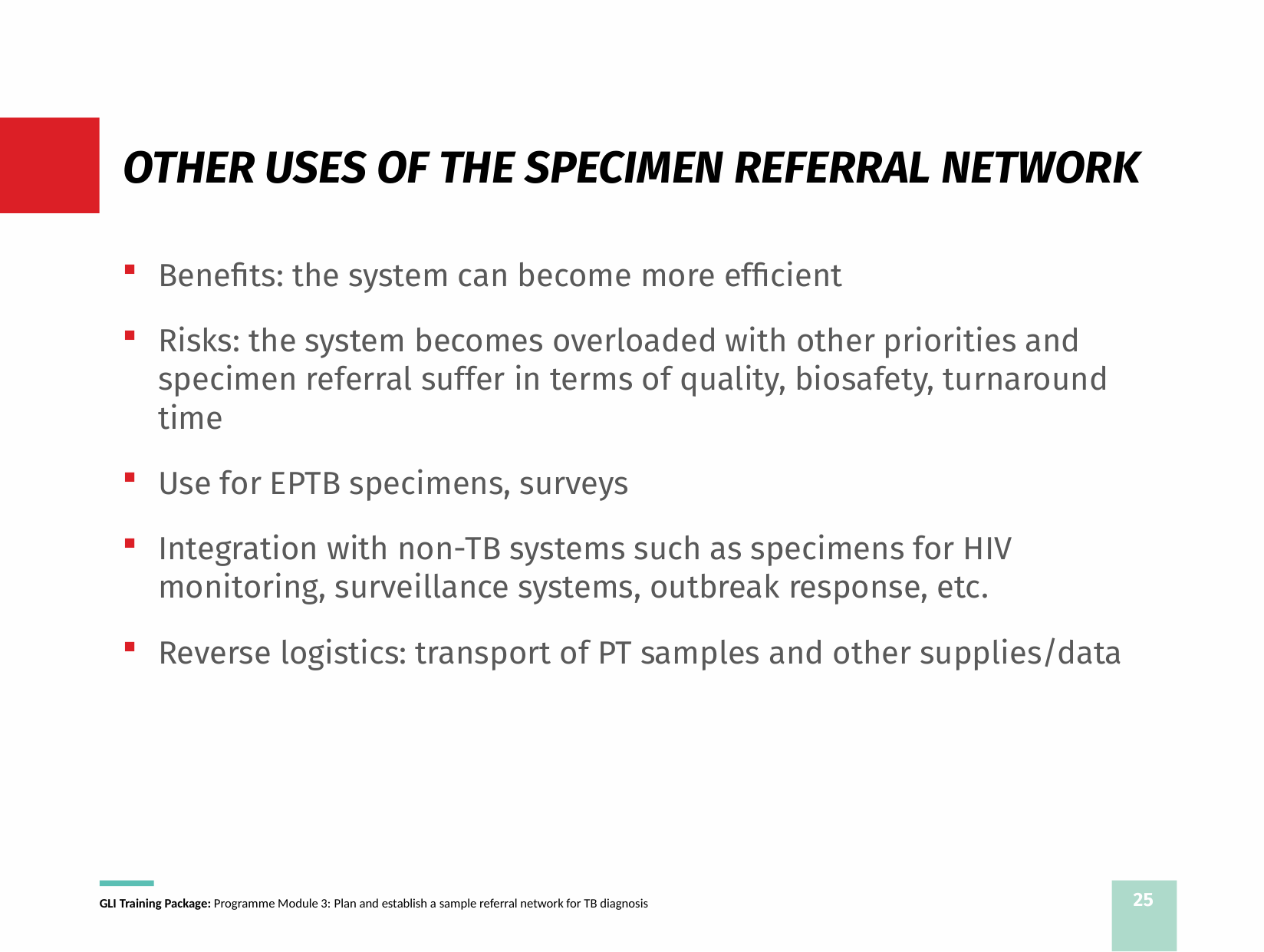

# OTHER USES OF THE SPECIMEN REFERRAL NETWORK
Benefits: the system can become more efficient
Risks: the system becomes overloaded with other priorities and specimen referral suffer in terms of quality, biosafety, turnaround time
Use for EPTB specimens, surveys
Integration with non-TB systems such as specimens for HIV monitoring, surveillance systems, outbreak response, etc.
Reverse logistics: transport of PT samples and other supplies/data